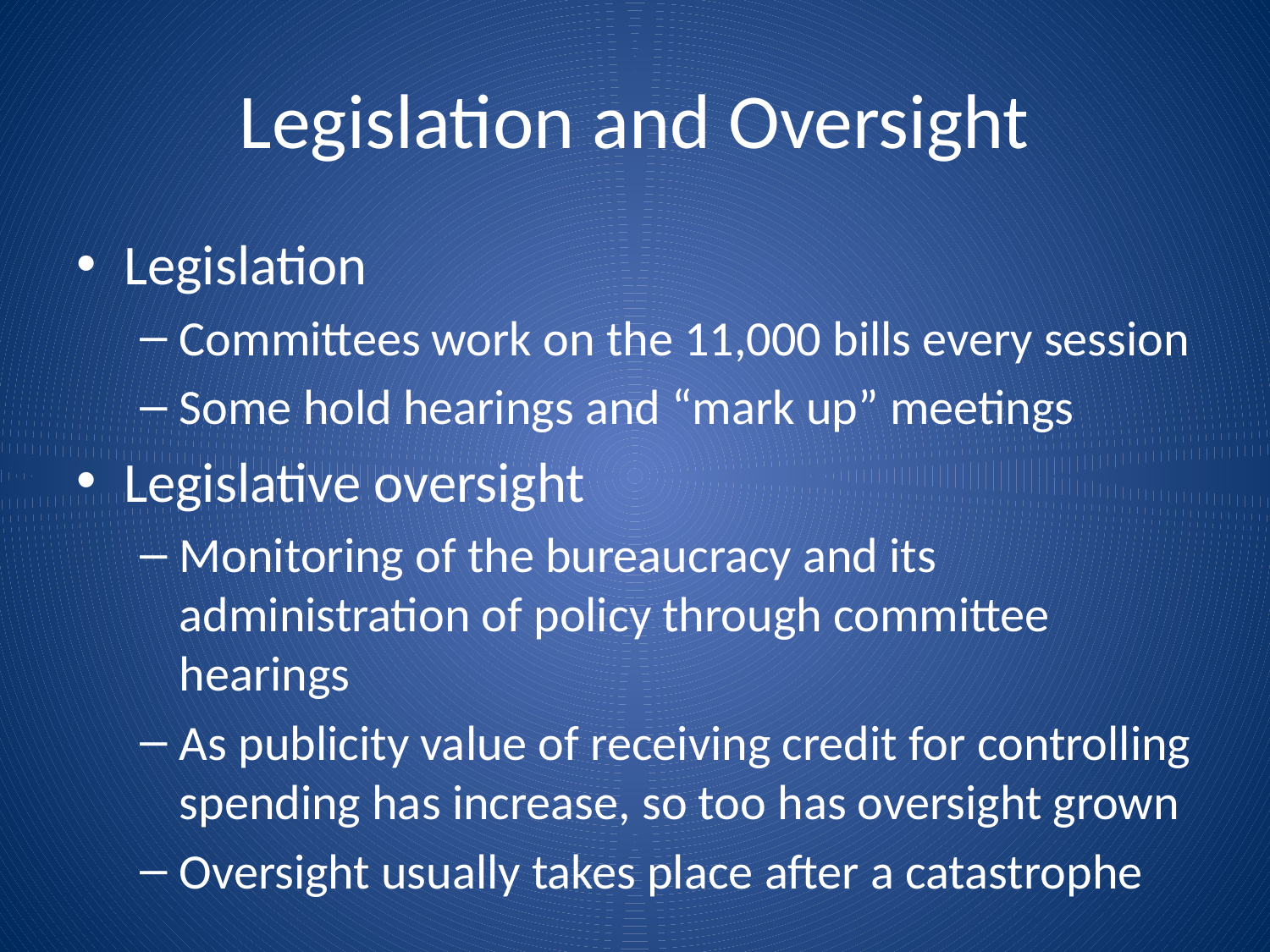

# Legislation and Oversight
Legislation
Committees work on the 11,000 bills every session
Some hold hearings and “mark up” meetings
Legislative oversight
Monitoring of the bureaucracy and its administration of policy through committee hearings
As publicity value of receiving credit for controlling spending has increase, so too has oversight grown
Oversight usually takes place after a catastrophe